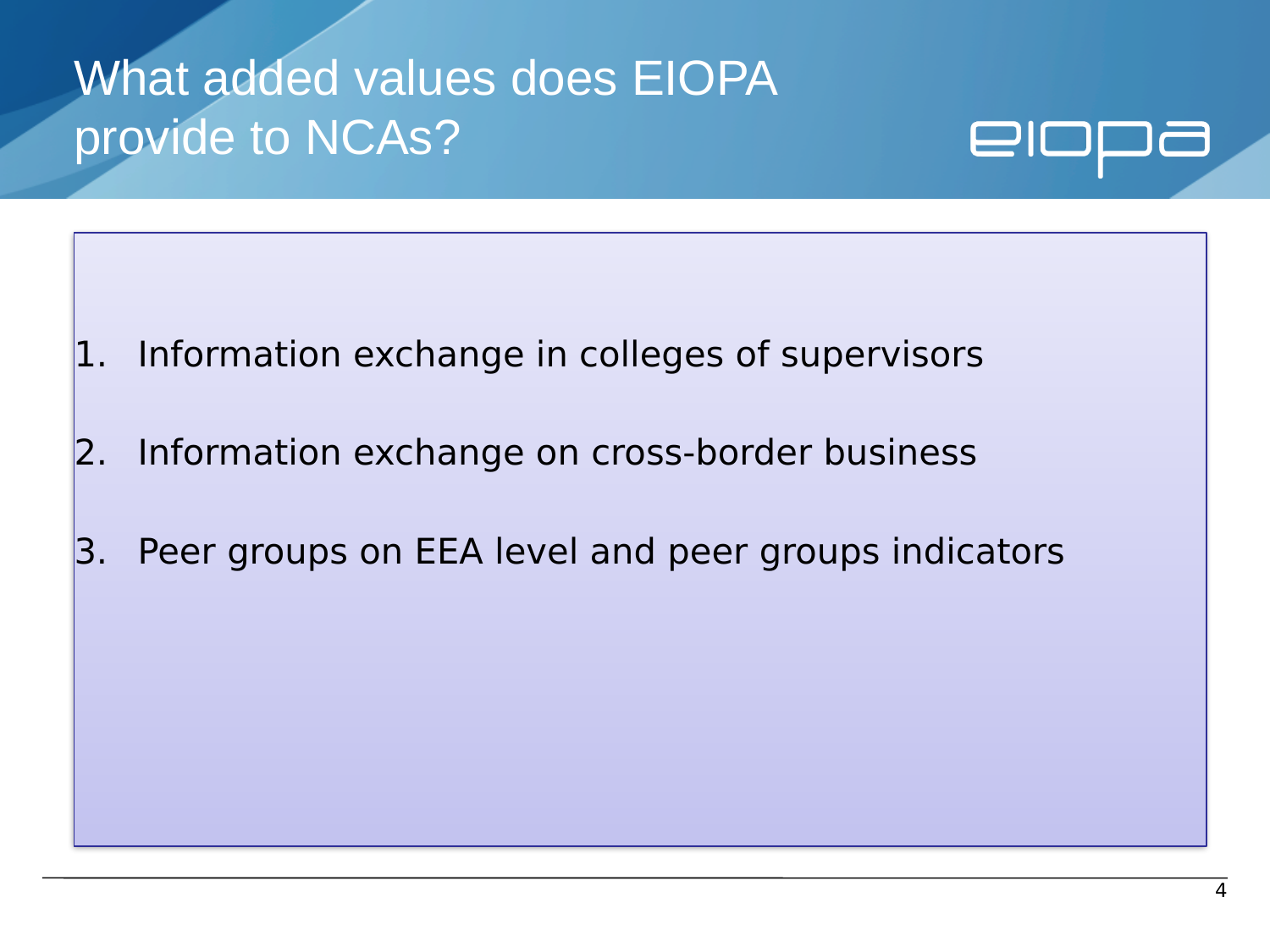

# What added values does EIOPA provide to NCAs?

Information exchange in colleges of supervisors

Information exchange on cross-border business

Peer groups on EEA level and peer groups indicators